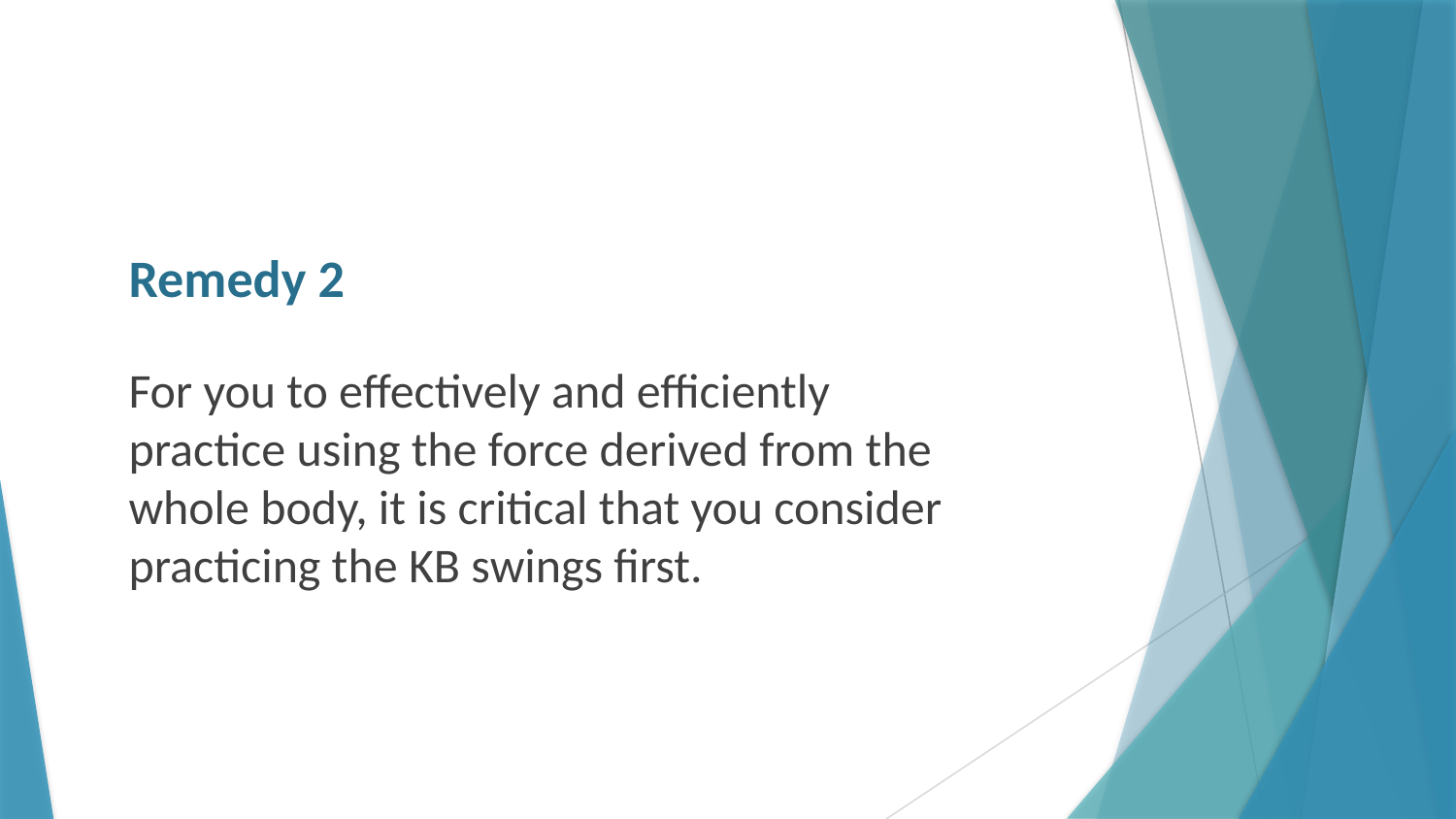

# Remedy 2
For you to effectively and efficiently practice using the force derived from the whole body, it is critical that you consider practicing the KB swings first.